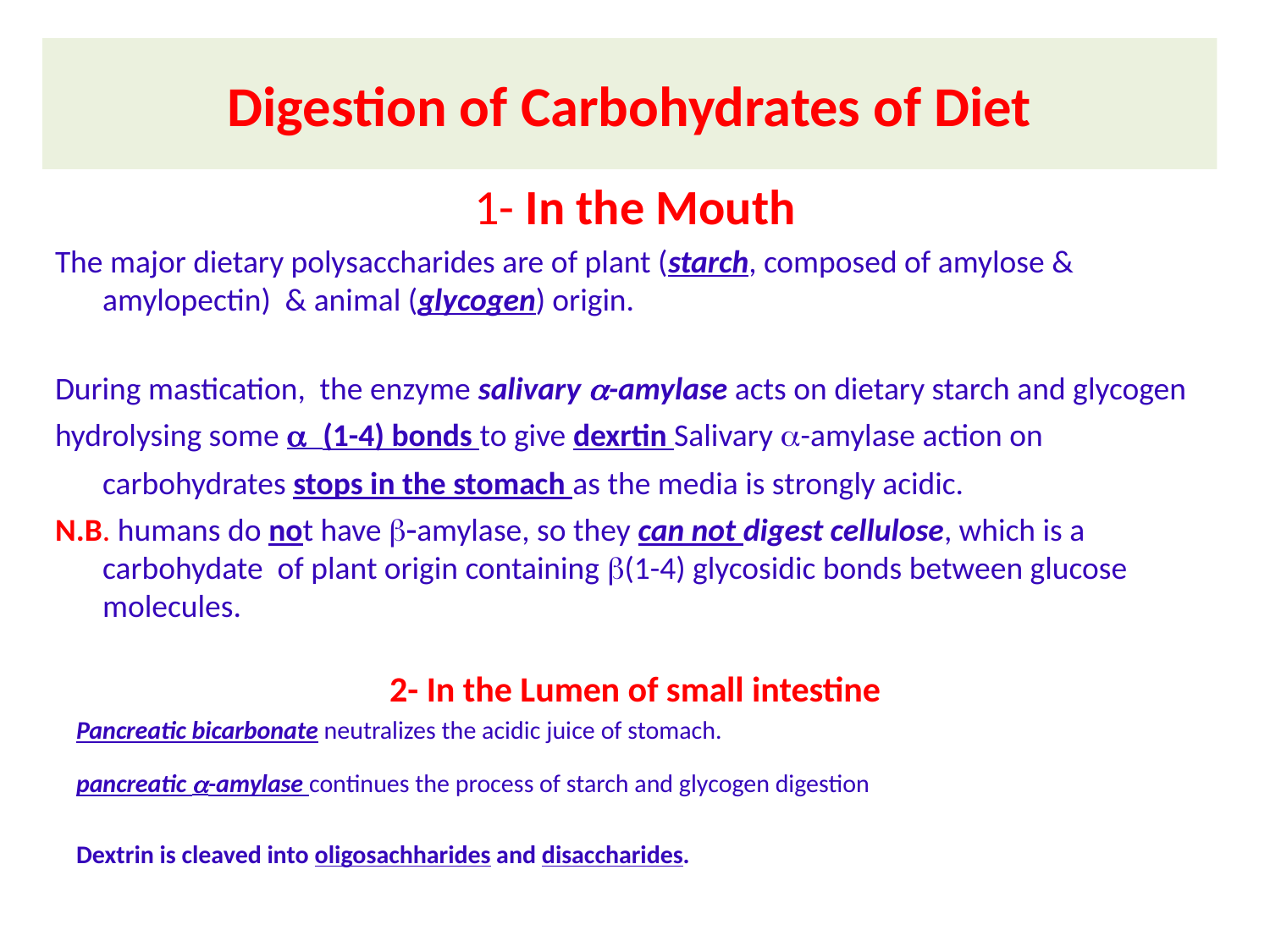

# Digestion of Carbohydrates of Diet
1- In the Mouth
The major dietary polysaccharides are of plant (starch, composed of amylose & amylopectin)  & animal (glycogen) origin.

During mastication,  the enzyme salivary α-amylase acts on dietary starch and glycogen
hydrolysing some α (1-4) bonds to give dexrtin Salivary α-amylase action on carbohydrates stops in the stomach as the media is strongly acidic.
N.B. humans do not have β−amylase, so they can not digest cellulose, which is a carbohydate  of plant origin containing β(1-4) glycosidic bonds between glucose molecules.

2- In the Lumen of small intestine
Pancreatic bicarbonate neutralizes the acidic juice of stomach.

pancreatic α-amylase continues the process of starch and glycogen digestion

Dextrin is cleaved into oligosachharides and disaccharides.